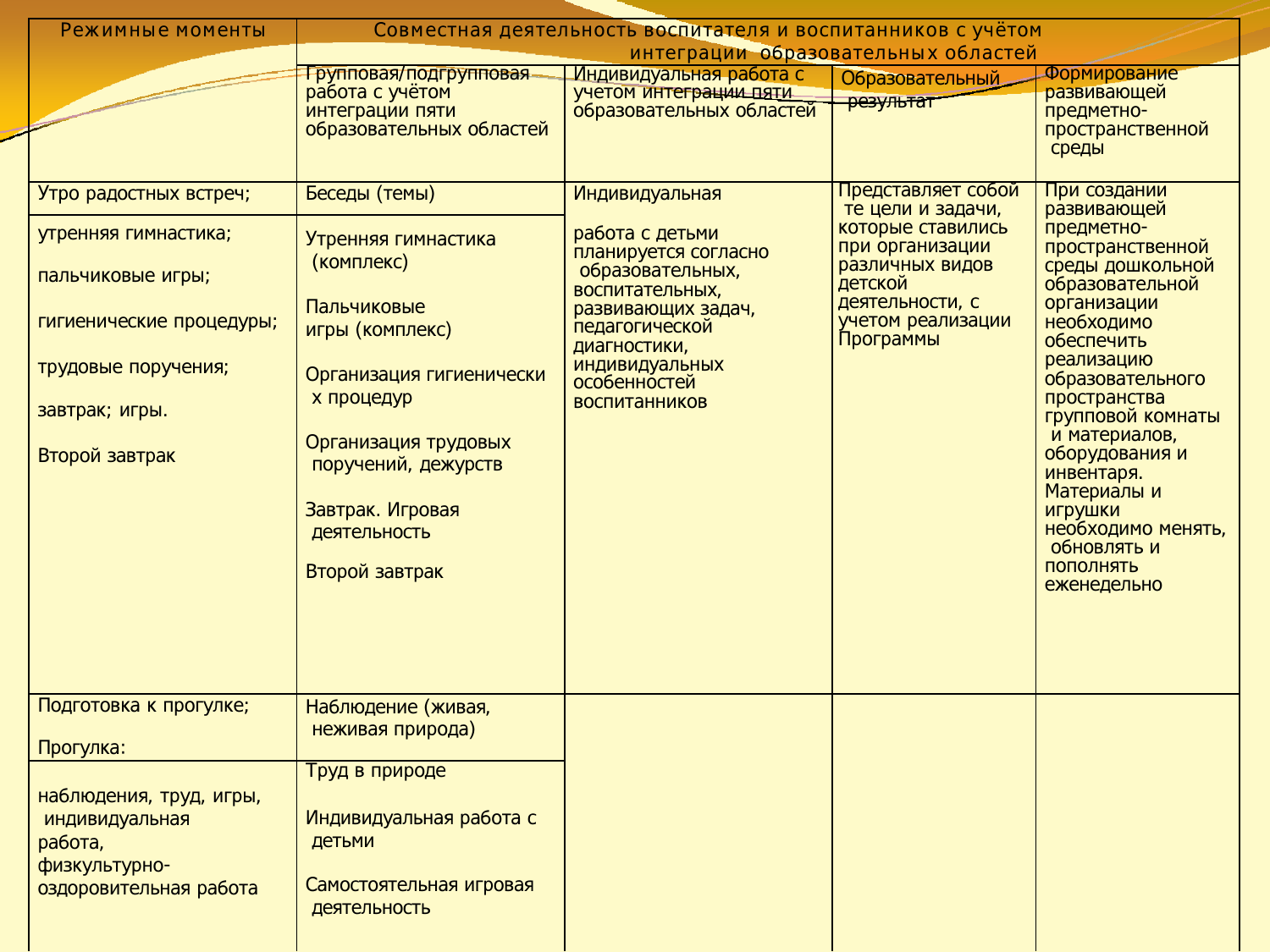

| Режимные моменты | Совместная деятельность воспитателя и воспитанников с учётом интеграции образовательных областей |  |  |  |
| --- | --- | --- | --- | --- |
|  | Групповая/подгрупповая работа с учётом интеграции пяти образовательных областей | Индивидуальная работа с учетом интеграции пяти образовательных областей | Образовательный результат | Формирование развивающей предметно- пространственной среды |
| Утро радостных встреч; | Беседы (темы) | Индивидуальная работа с детьми планируется согласно образовательных, воспитательных, развивающих задач, педагогической диагностики, индивидуальных особенностей воспитанников | Представляет собой те цели и задачи, которые ставились при организации различных видов детской деятельности, с учетом реализации Программы | При создании развивающей предметно- пространственной среды дошкольной образовательной организации необходимо обеспечить реализацию образовательного пространства групповой комнаты и материалов, оборудования и инвентаря. Материалы и игрушки необходимо менять, обновлять и пополнять еженедельно |
| утренняя гимнастика; пальчиковые игры; | Утренняя гимнастика (комплекс) |  |  |  |
| гигиенические процедуры; | Пальчиковые игры (комплекс) |  |  |  |
| трудовые поручения; завтрак; игры. | Организация гигиенически х процедур |  |  |  |
| Второй завтрак | Организация трудовых поручений, дежурств |  |  |  |
|  | Завтрак. Игровая деятельность |  |  |  |
|  | Второй завтрак |  |  |  |
| Подготовка к прогулке; Прогулка: | Наблюдение (живая, неживая природа) |  |  |  |
|  | Труд в природе |  |  |  |
| наблюдения, труд, игры, индивидуальная работа, физкультурно- оздоровительная работа | Индивидуальная работа с детьми Самостоятельная игровая деятельность |  |  |  |